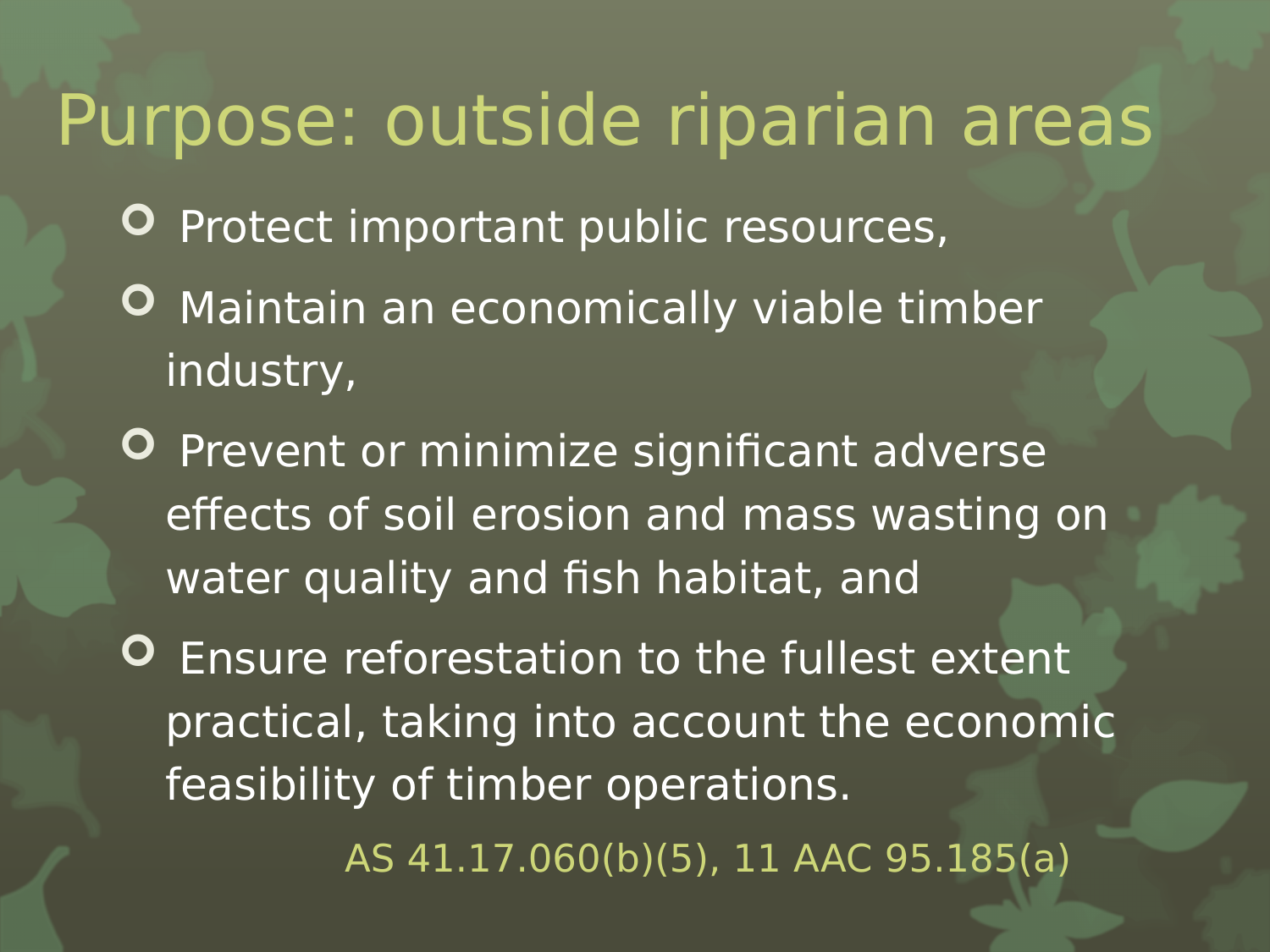

# Purpose: outside riparian areas
 Protect important public resources,
 Maintain an economically viable timber industry,
 Prevent or minimize significant adverse effects of soil erosion and mass wasting on water quality and fish habitat, and
 Ensure reforestation to the fullest extent practical, taking into account the economic feasibility of timber operations.
		          AS 41.17.060(b)(5), 11 AAC 95.185(a)